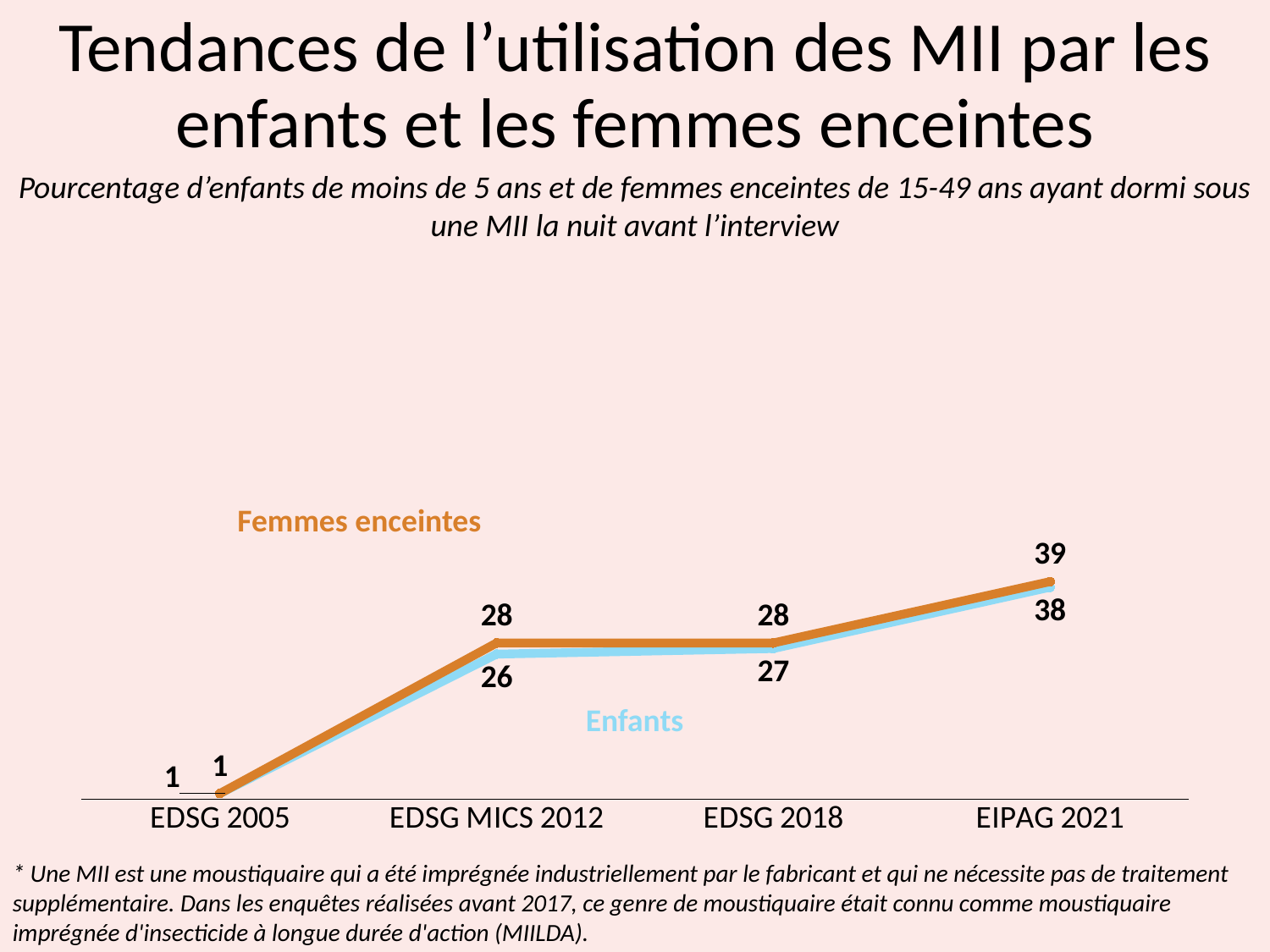

# Tendances de l’utilisation des MII par les enfants et les femmes enceintes
Pourcentage d’enfants de moins de 5 ans et de femmes enceintes de 15-49 ans ayant dormi sous une MII la nuit avant l’interview

### Chart

| Category | Children | Women |
|---|---|---|
| EDSG 2005 | 1.0 | 1.0 |
| EDSG MICS 2012 | 26.0 | 28.0 |
| EDSG 2018 | 27.0 | 28.0 |
| EIPAG 2021 | 38.0 | 39.0 |
Femmes enceintes
Enfants
* Une MII est une moustiquaire qui a été imprégnée industriellement par le fabricant et qui ne nécessite pas de traitement supplémentaire. Dans les enquêtes réalisées avant 2017, ce genre de moustiquaire était connu comme moustiquaire imprégnée d'insecticide à longue durée d'action (MIILDA).